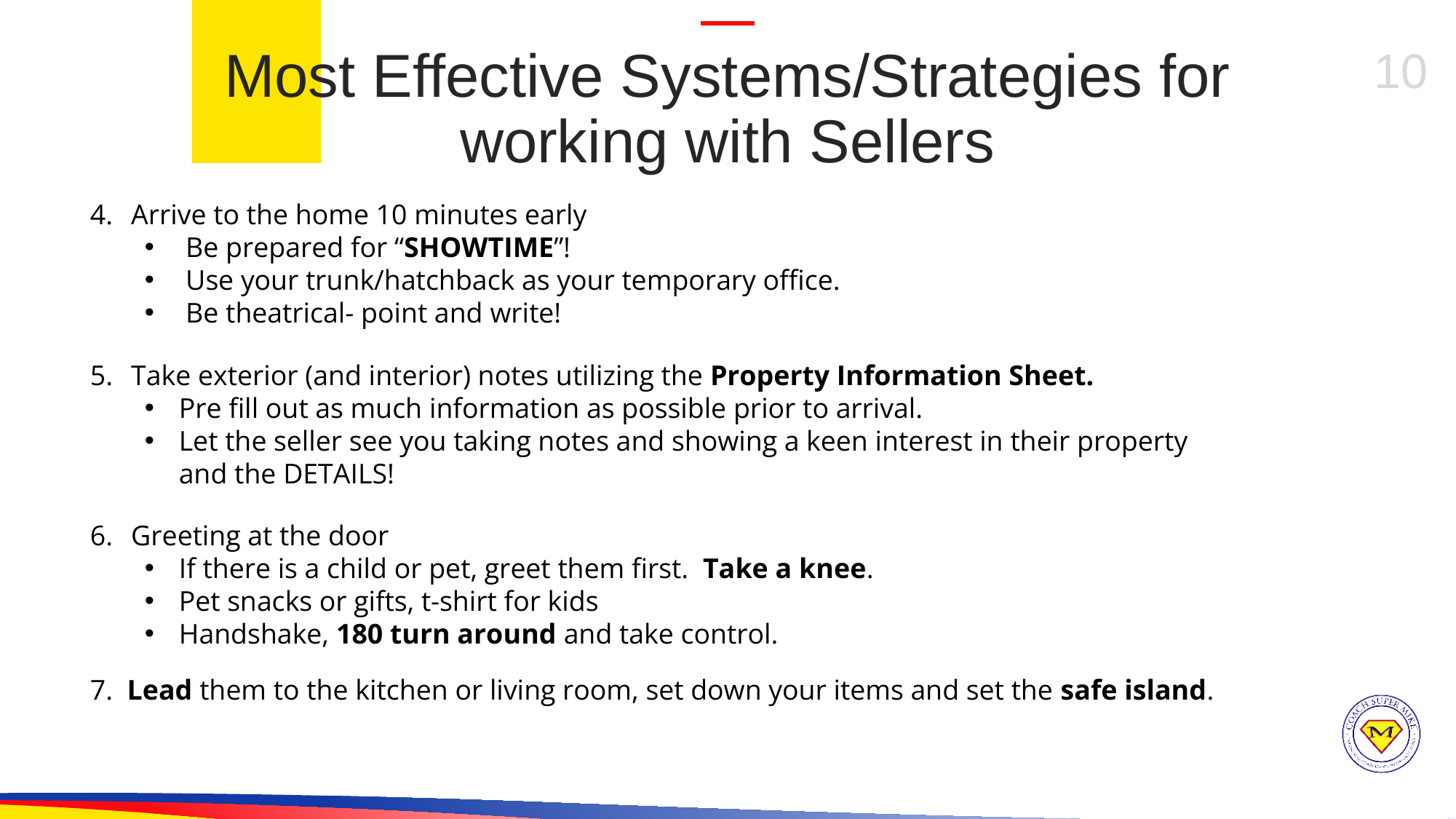

Most Effective Systems/Strategies for working with Sellers
Arrive to the home 10 minutes early
Be prepared for “SHOWTIME”!
Use your trunk/hatchback as your temporary office.
Be theatrical- point and write!

Take exterior (and interior) notes utilizing the Property Information Sheet.
Pre fill out as much information as possible prior to arrival.
Let the seller see you taking notes and showing a keen interest in their property and the DETAILS!

Greeting at the door
If there is a child or pet, greet them first.  Take a knee.
Pet snacks or gifts, t-shirt for kids
Handshake, 180 turn around and take control.

7.  Lead them to the kitchen or living room, set down your items and set the safe island.